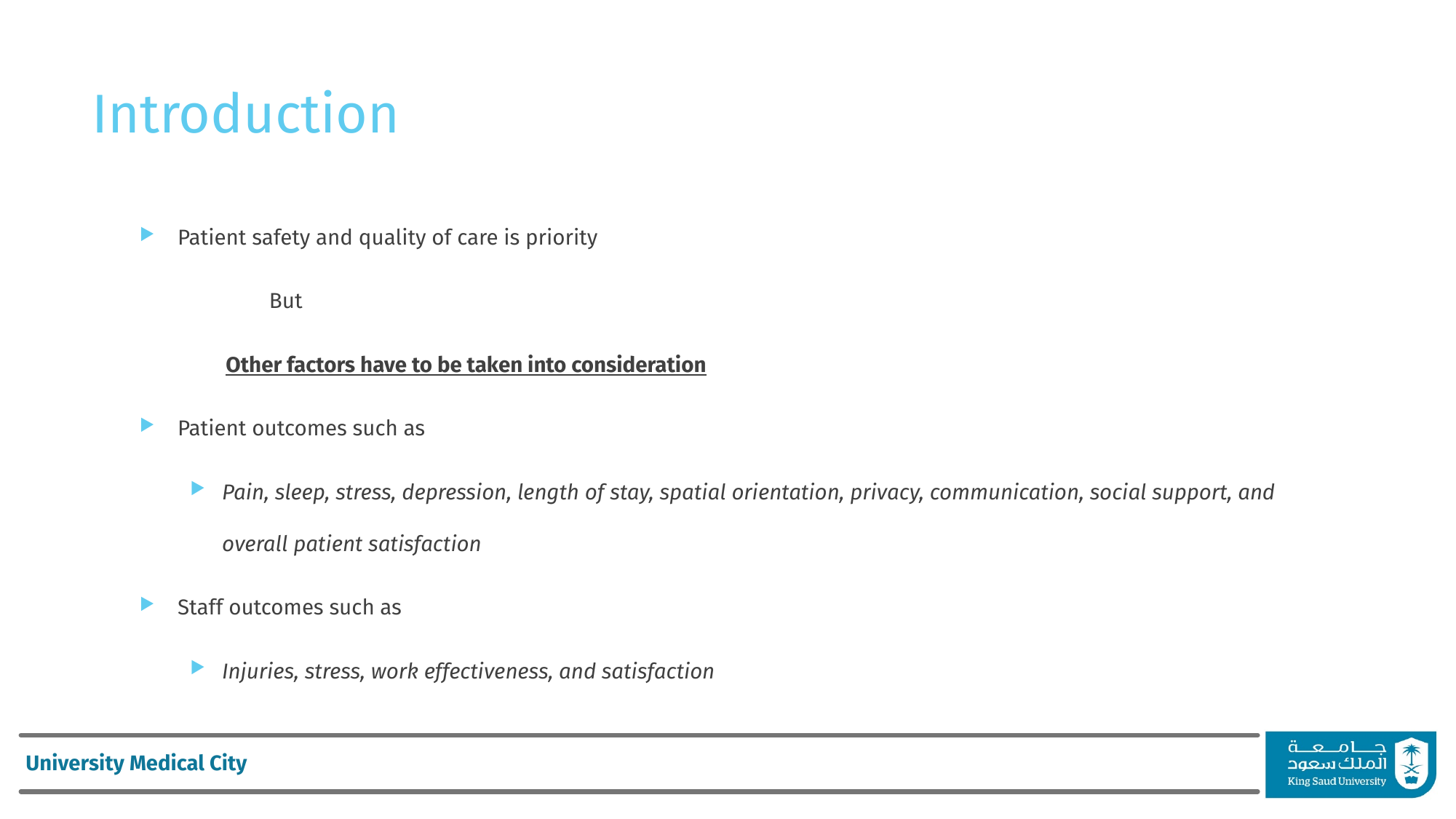

# Introduction
Patient safety and quality of care is priority
                       But
	Other factors have to be taken into consideration
Patient outcomes such as
Pain, sleep, stress, depression, length of stay, spatial orientation, privacy, communication, social support, and overall patient satisfaction
Staff outcomes such as
Injuries, stress, work effectiveness, and satisfaction